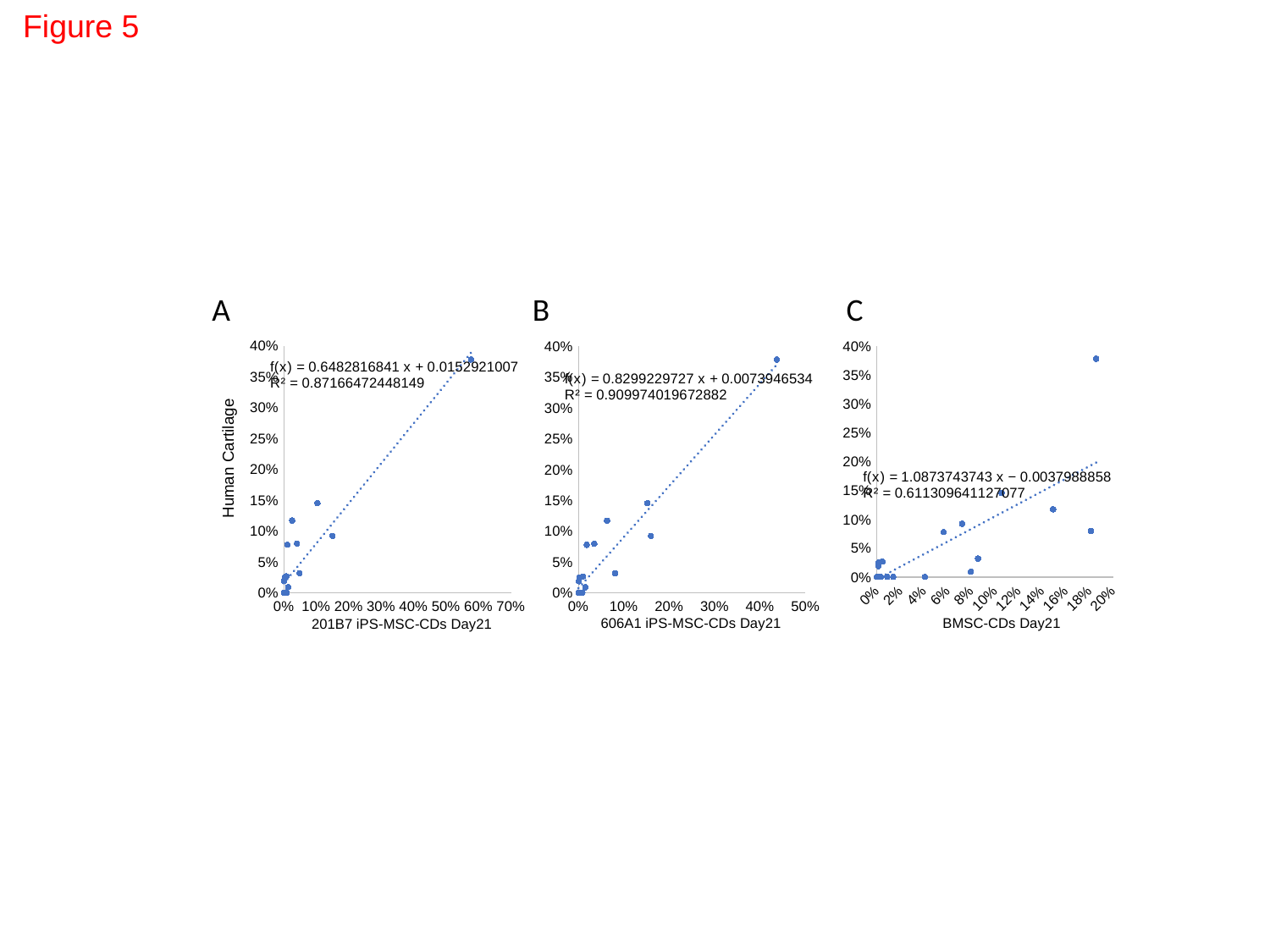

Figure 5
 A
 B
 C

### Chart

| Category |  |
|---|---|

### Chart

| Category |  |
|---|---|

### Chart

| Category |  |
|---|---|
Human Cartilage
606A1 iPS-MSC-CDs Day21
BMSC-CDs Day21
201B7 iPS-MSC-CDs Day21